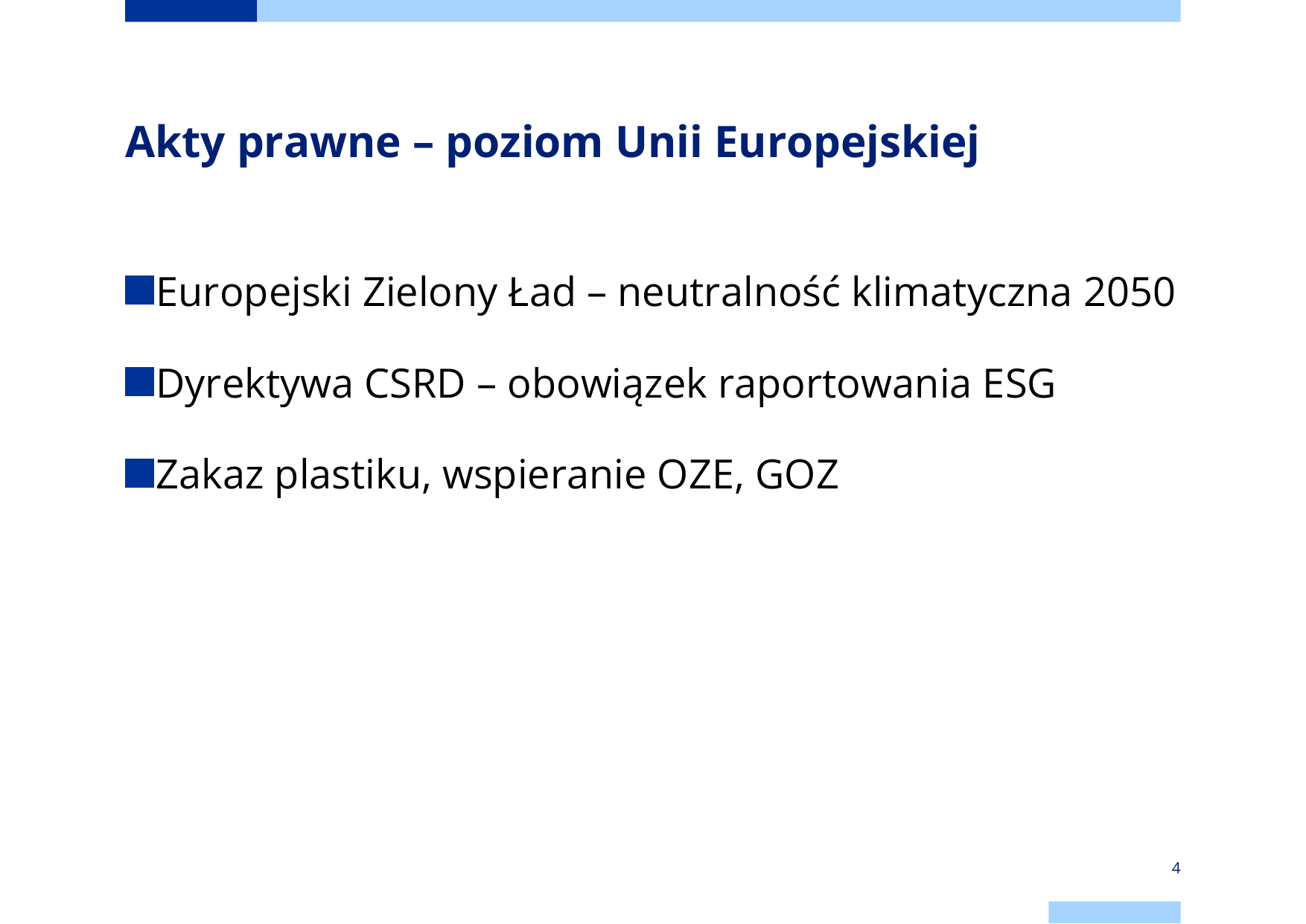

# Akty prawne – poziom Unii Europejskiej
Europejski Zielony Ład – neutralność klimatyczna 2050
Dyrektywa CSRD – obowiązek raportowania ESG
Zakaz plastiku, wspieranie OZE, GOZ
4